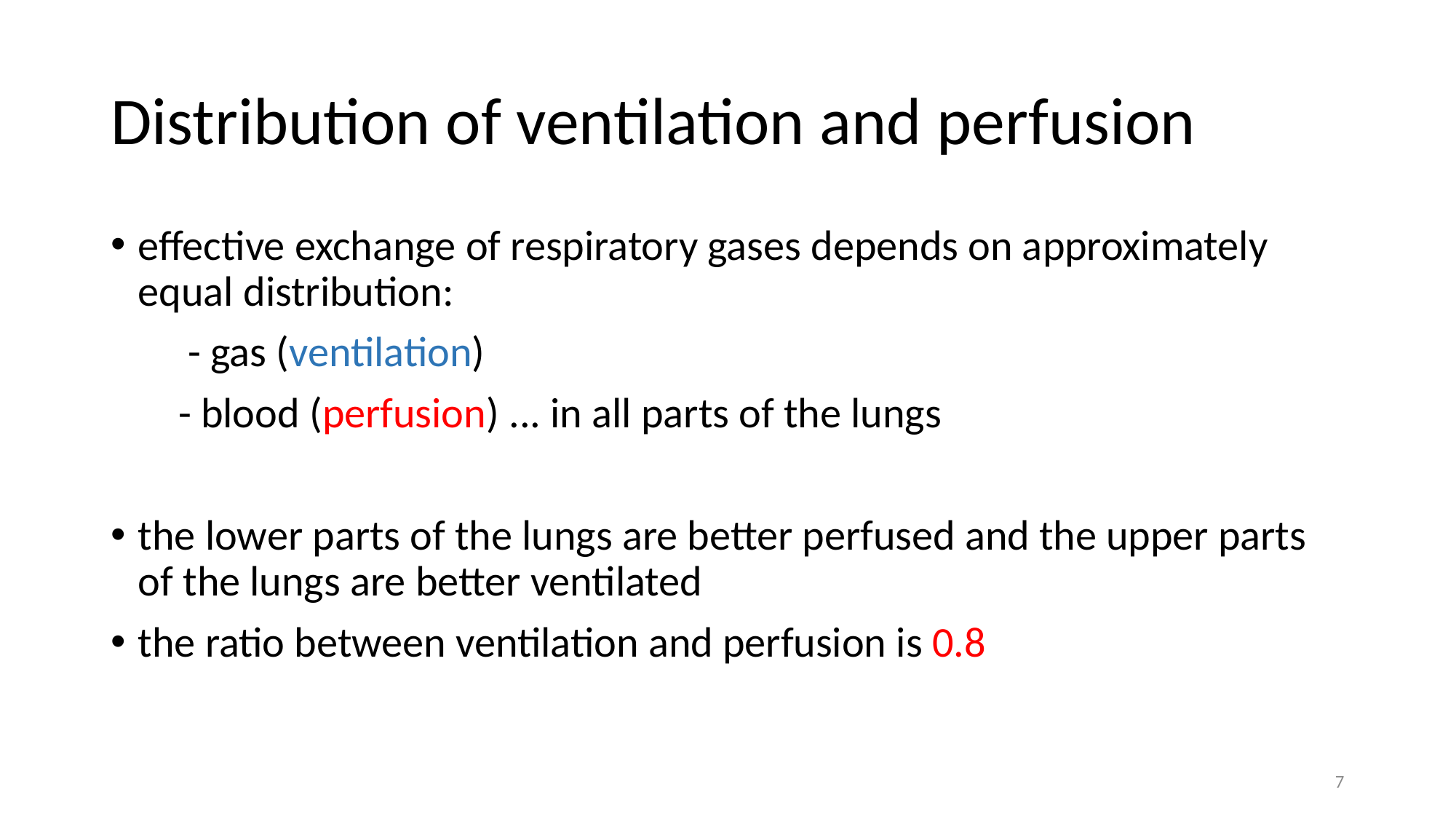

# Distribution of ventilation and perfusion
effective exchange of respiratory gases depends on approximately equal distribution:
        - gas (ventilation)
       - blood (perfusion) ... in all parts of the lungs

the lower parts of the lungs are better perfused and the upper parts of the lungs are better ventilated
the ratio between ventilation and perfusion is 0.8
7